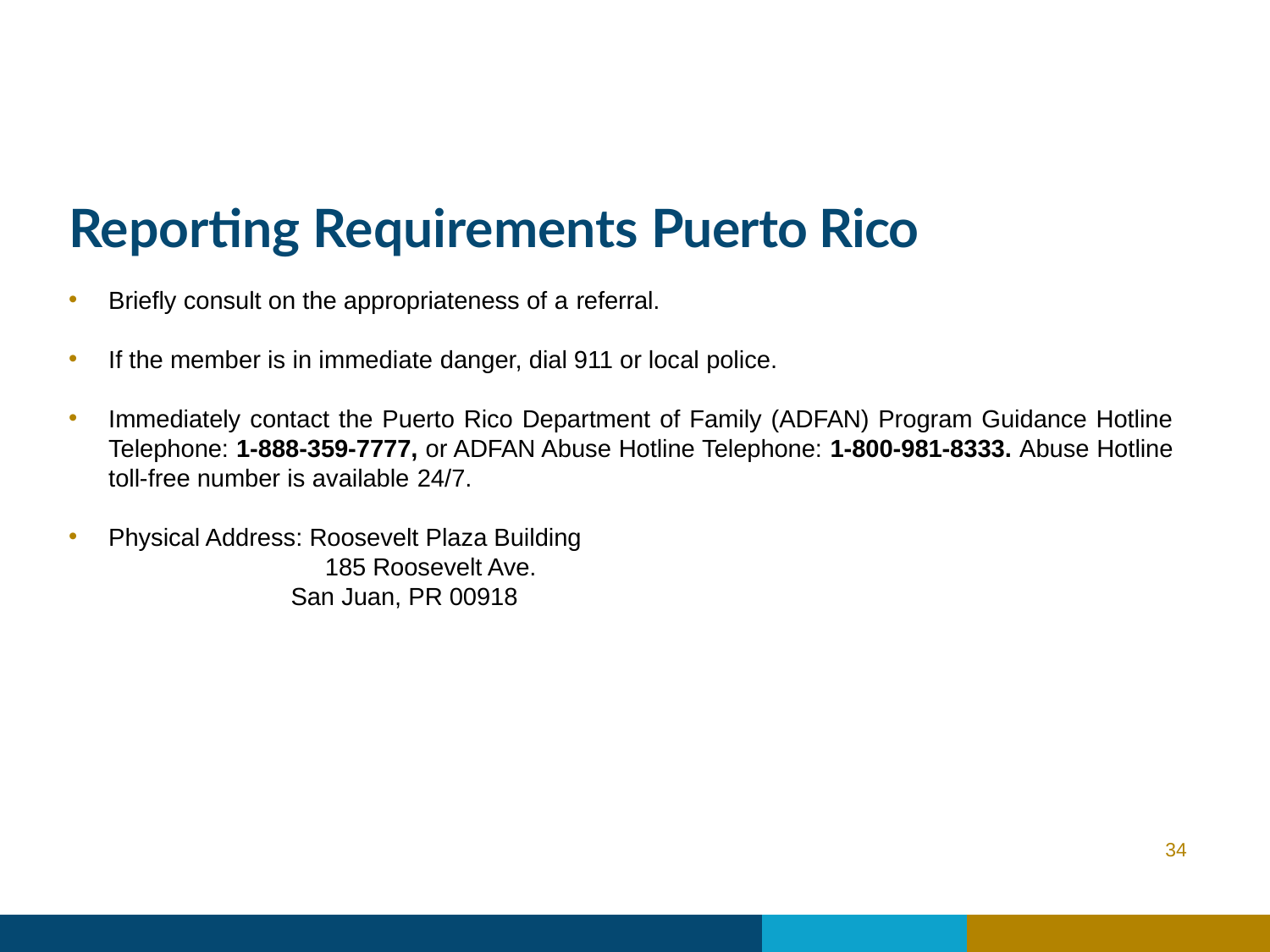

# Reporting Requirements Puerto Rico
Briefly consult on the appropriateness of a referral.
If the member is in immediate danger, dial 911 or local police.
Immediately contact the Puerto Rico Department of Family (ADFAN) Program Guidance Hotline Telephone: 1-888-359-7777, or ADFAN Abuse Hotline Telephone: 1-800-981-8333. Abuse Hotline toll-free number is available 24/7.

Physical Address: Roosevelt Plaza Building
                            185 Roosevelt Ave.
	                 San Juan, PR 00918

34